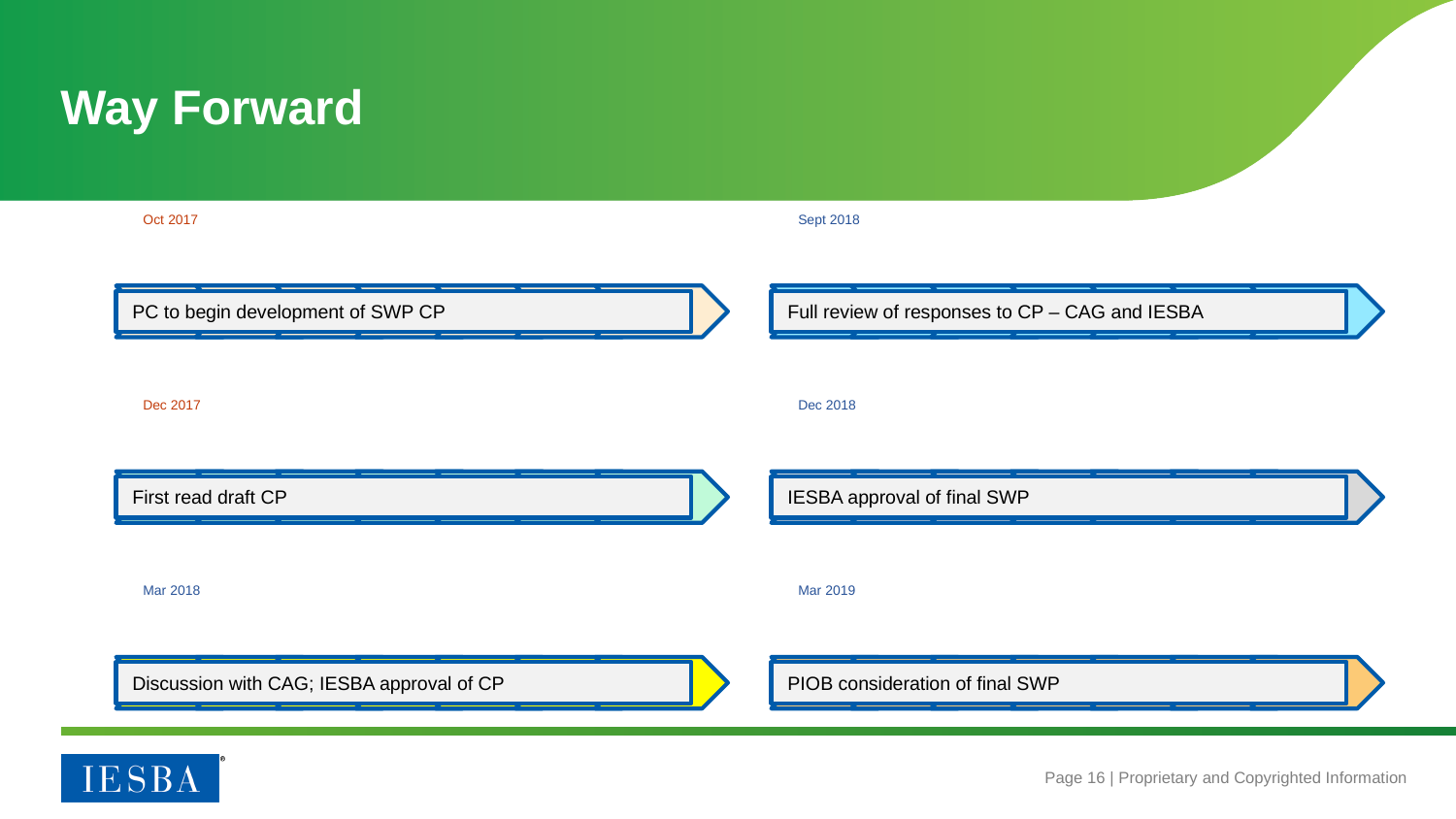

# Way Forward
Oct 2017
PC to begin development of SWP CP
Dec 2017
First read draft CP
Mar 2018
Discussion with CAG; IESBA approval of CP
Sept 2018
Full review of responses to CP – CAG and IESBA
Dec 2018
IESBA approval of final SWP
Mar 2019
PIOB consideration of final SWP